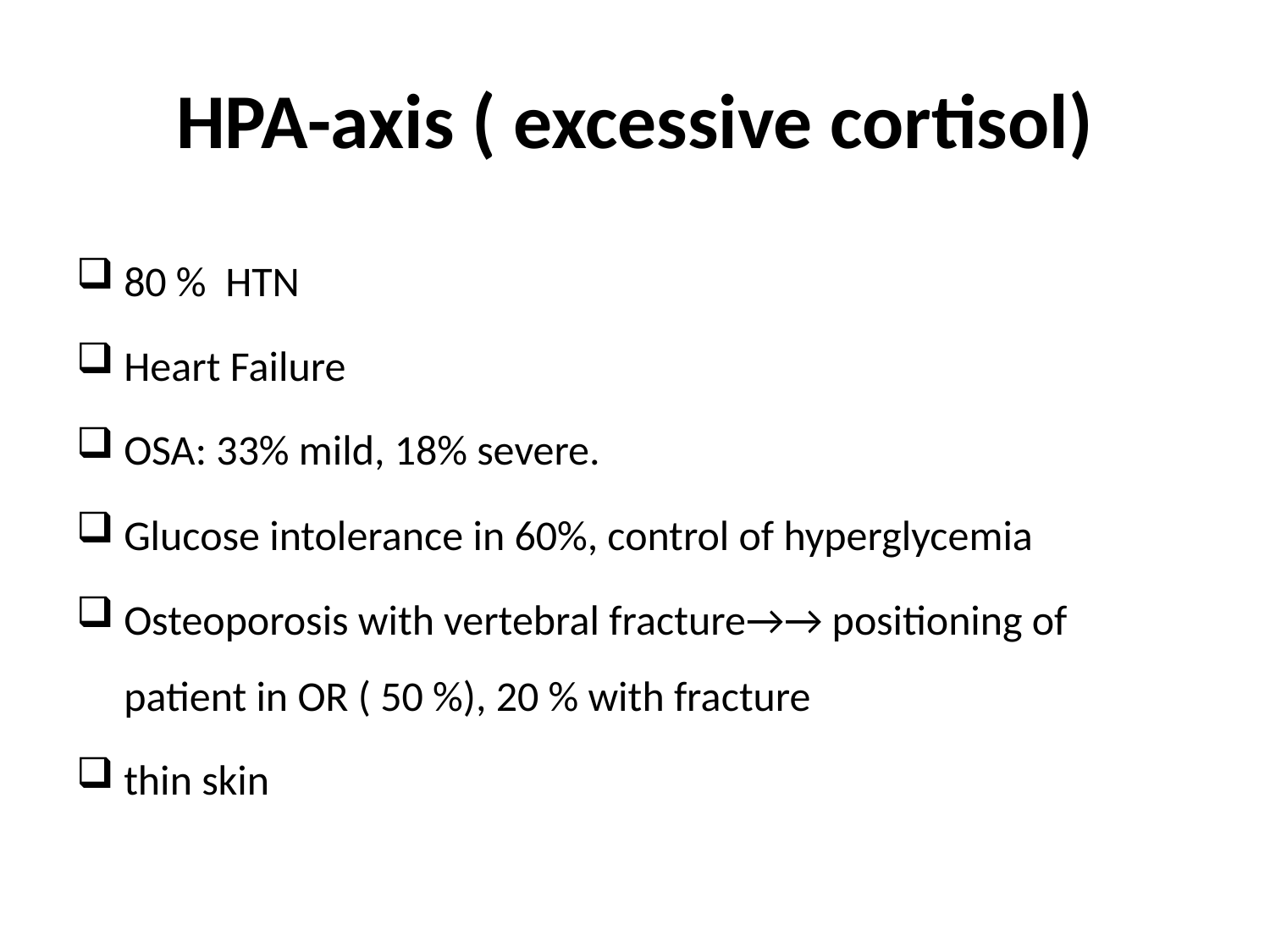

# HPA-axis ( excessive cortisol)
80 %  HTN
Heart Failure
OSA: 33% mild, 18% severe.
Glucose intolerance in 60%, control of hyperglycemia
Osteoporosis with vertebral fracture→→ positioning of patient in OR ( 50 %), 20 % with fracture
thin skin